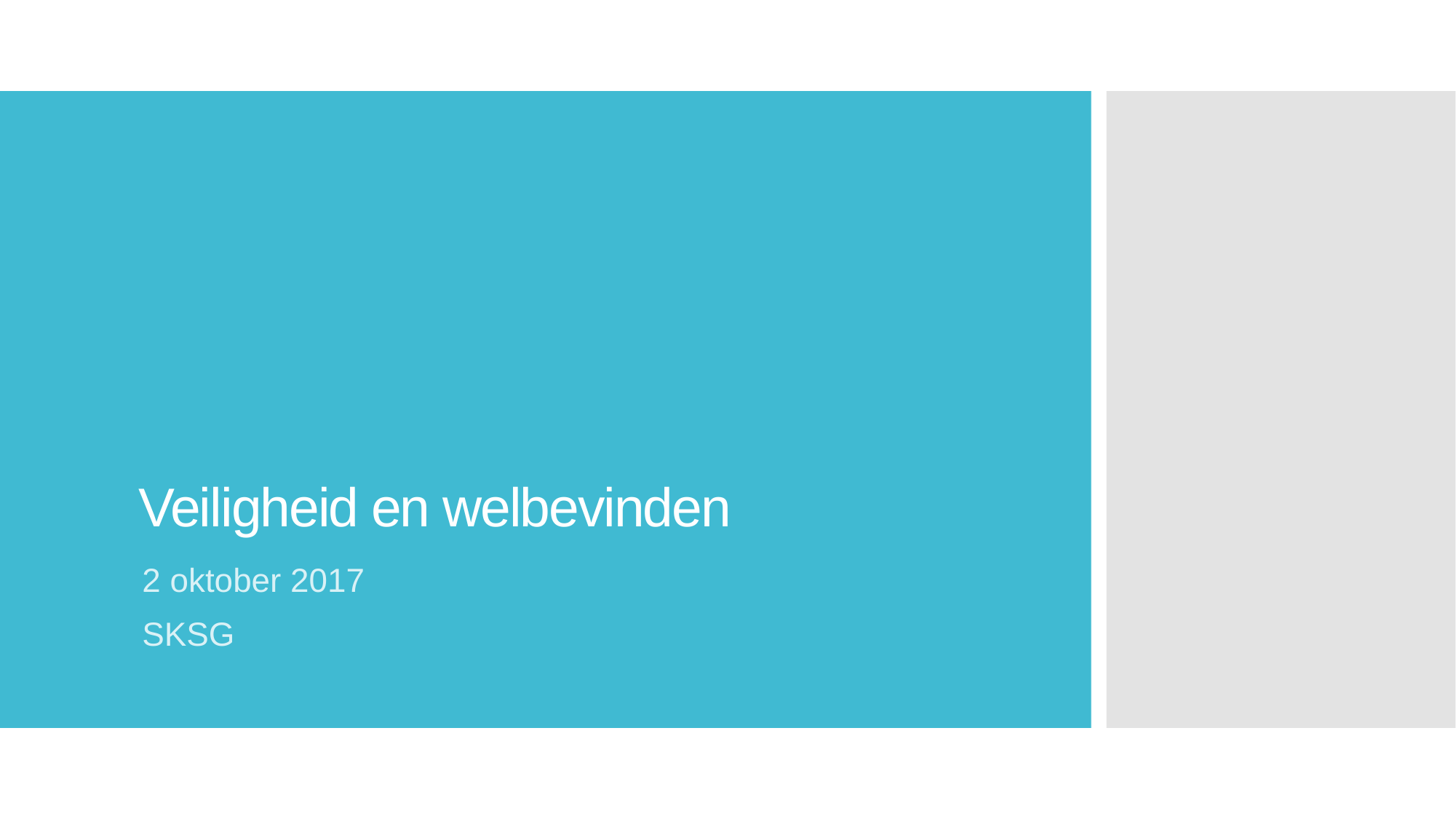

# Veiligheid en welbevinden
2 oktober 2017
SKSG